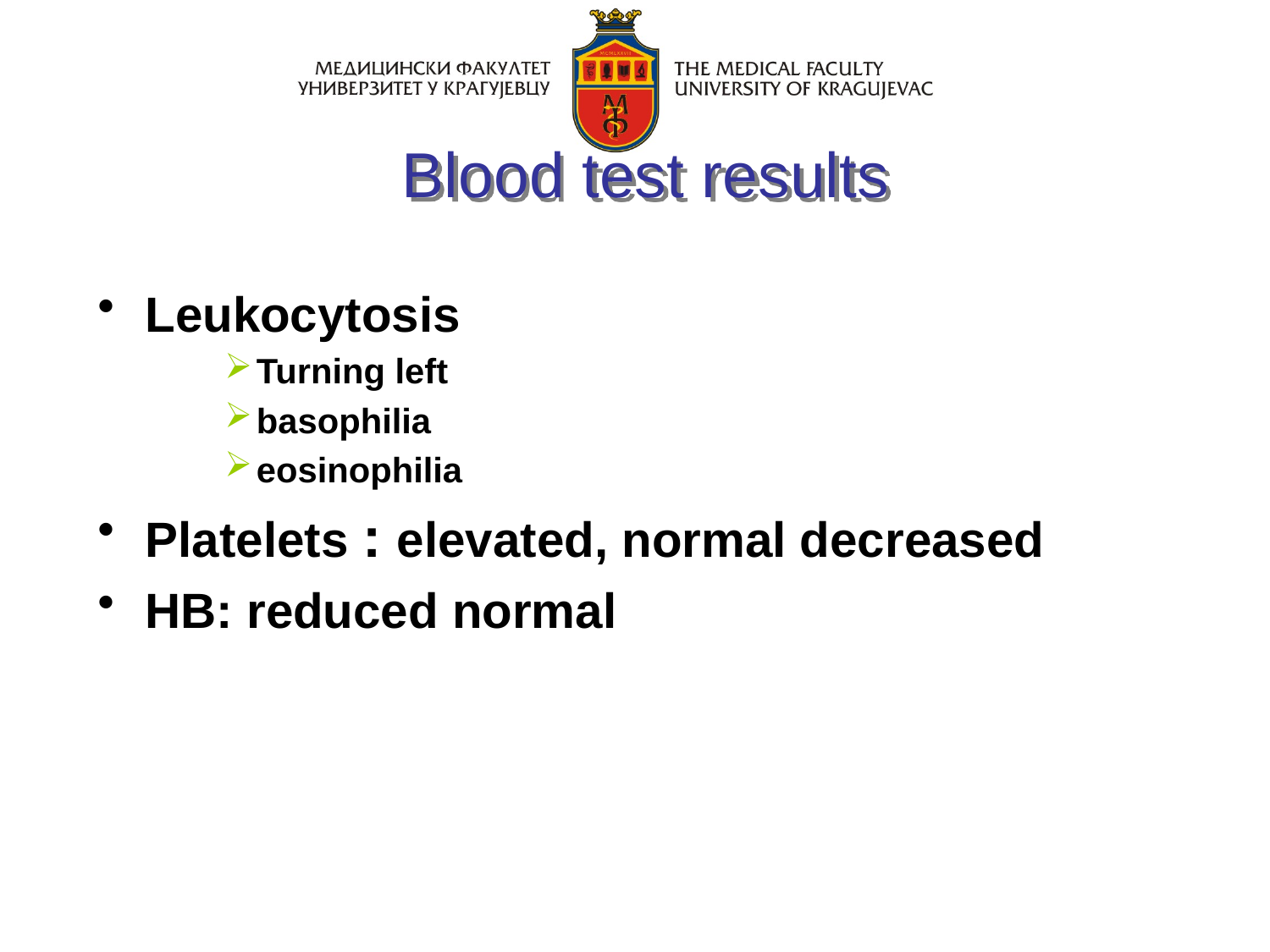

# Blood test results
Leukocytosis
Turning left
basophilia
eosinophilia
Platelets : elevated, normal decreased
HB: reduced normal